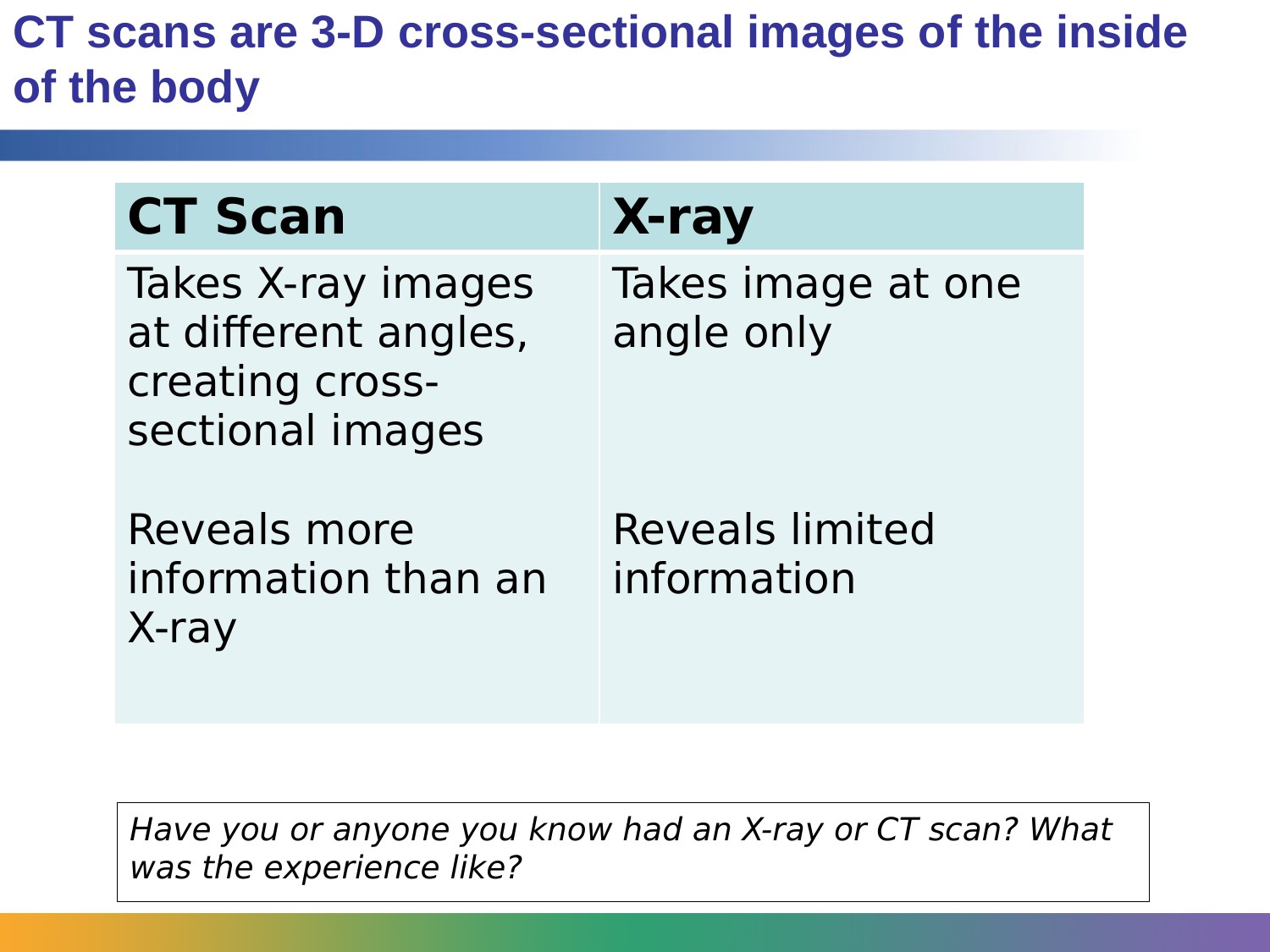

# CT scans are 3-D cross-sectional images of the inside of the body
| CT Scan | X-ray |
| --- | --- |
| Takes X-ray images at different angles, creating cross-sectional images Reveals more information than an X-ray | Takes image at one angle only Reveals limited information |
Have you or anyone you know had an X-ray or CT scan? What was the experience like?